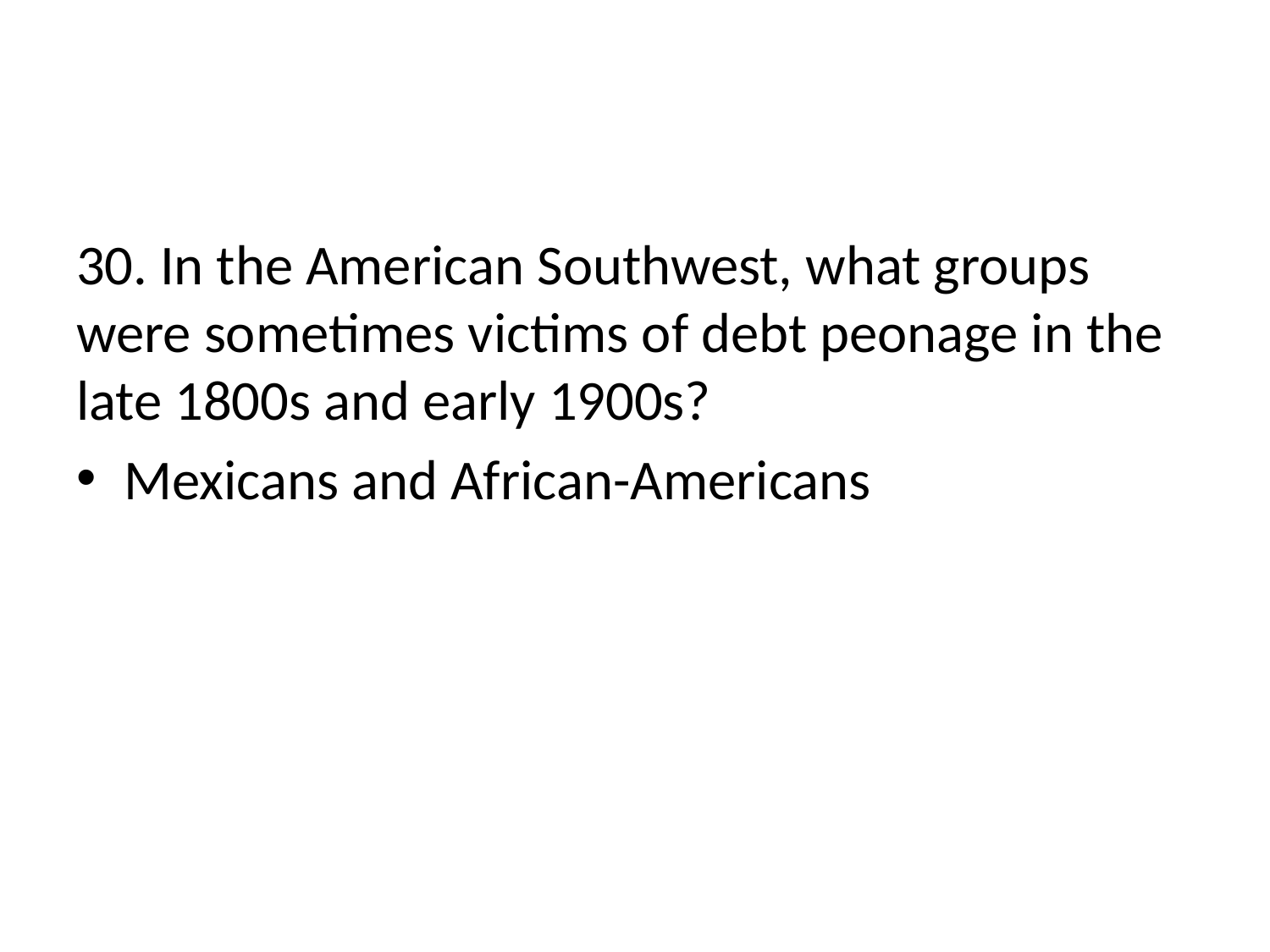

#
30. In the American Southwest, what groups were sometimes victims of debt peonage in the late 1800s and early 1900s?
Mexicans and African-Americans